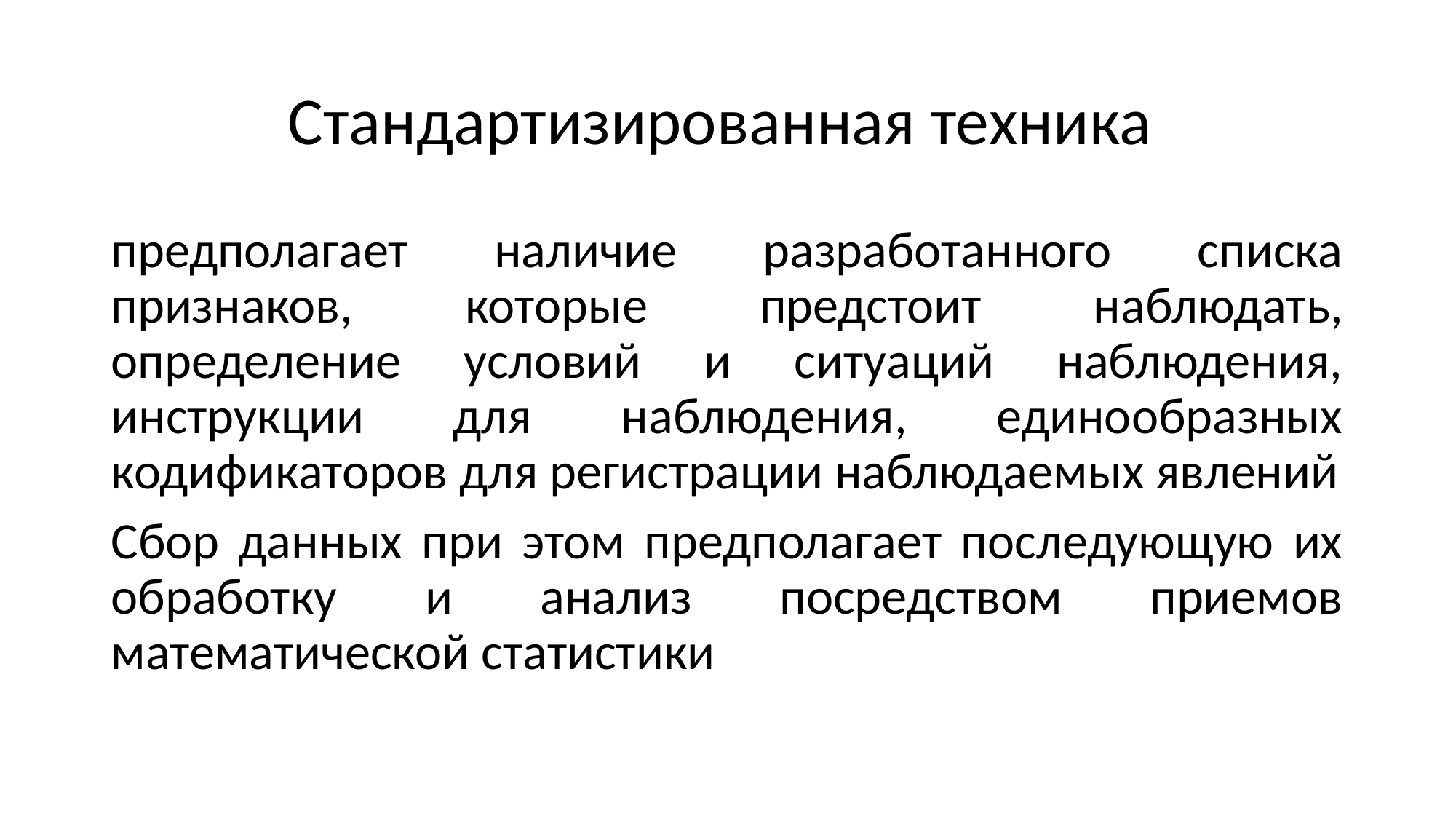

# Стандартизированная техника
предполагает наличие разработанного списка признаков, которые предстоит наблюдать, определение условий и ситуаций наблюдения, инструкции для наблюдения, единообразных кодификаторов для регистрации наблюдаемых явлений
Сбор данных при этом предполагает последующую их обработку и анализ посредством приемов математической статистики